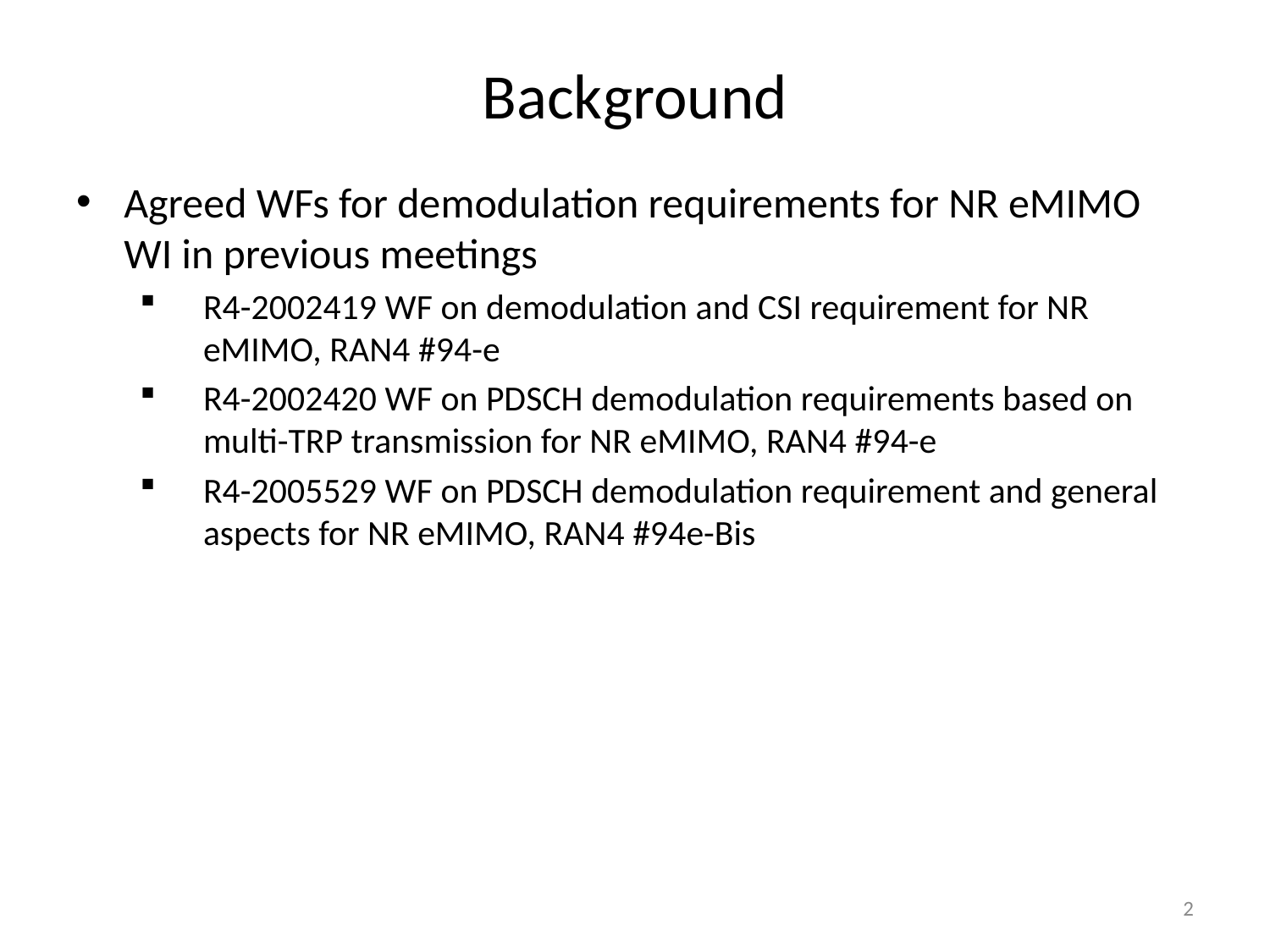

# Background
Agreed WFs for demodulation requirements for NR eMIMO WI in previous meetings
R4-2002419 WF on demodulation and CSI requirement for NR eMIMO, RAN4 #94-e
R4-2002420 WF on PDSCH demodulation requirements based on multi-TRP transmission for NR eMIMO, RAN4 #94-e
R4-2005529 WF on PDSCH demodulation requirement and general aspects for NR eMIMO, RAN4 #94e-Bis

2